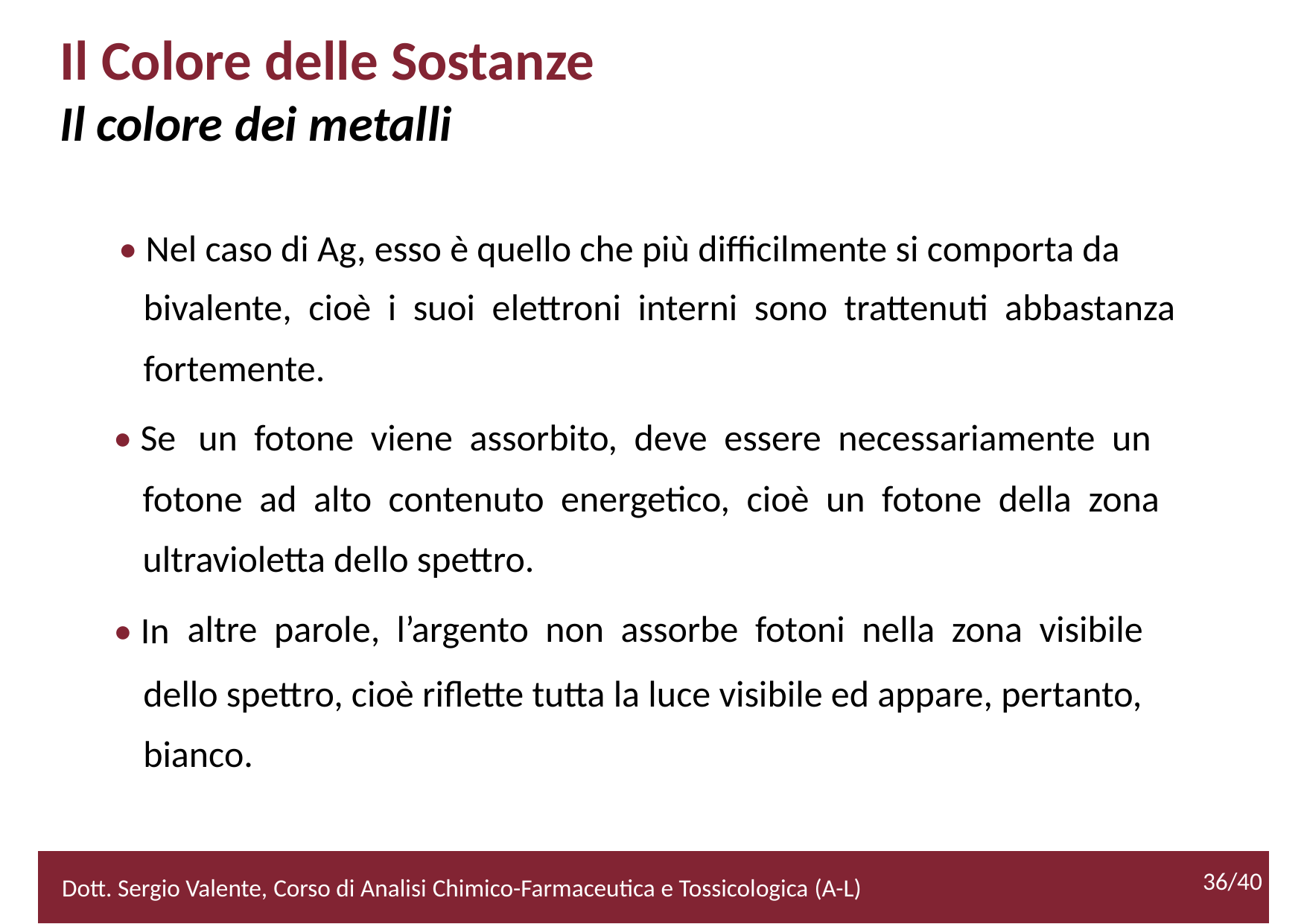

Il Colore delle Sostanze
Il colore dei metalli
• Nel caso di Ag, esso è quello che più difficilmente si comporta da

	bivalente,  cioè  i  suoi  elettroni  interni  sono  trattenuti  abbastanza

	fortemente.
• Se
un  fotone  viene  assorbito,  deve  essere  necessariamente  un
fotone  ad  alto  contenuto  energetico,  cioè  un  fotone  della  zona

ultravioletta dello spettro.
• In
altre  parole,  l’argento  non  assorbe  fotoni  nella  zona  visibile
	dello spettro, cioè riflette tutta la luce visibile ed appare, pertanto,

	bianco.

		36/40

36/40
2/52
Dott. Sergio Valente, Corso di Analisi Chimico-Farmaceutica e Tossicologica (A-L)